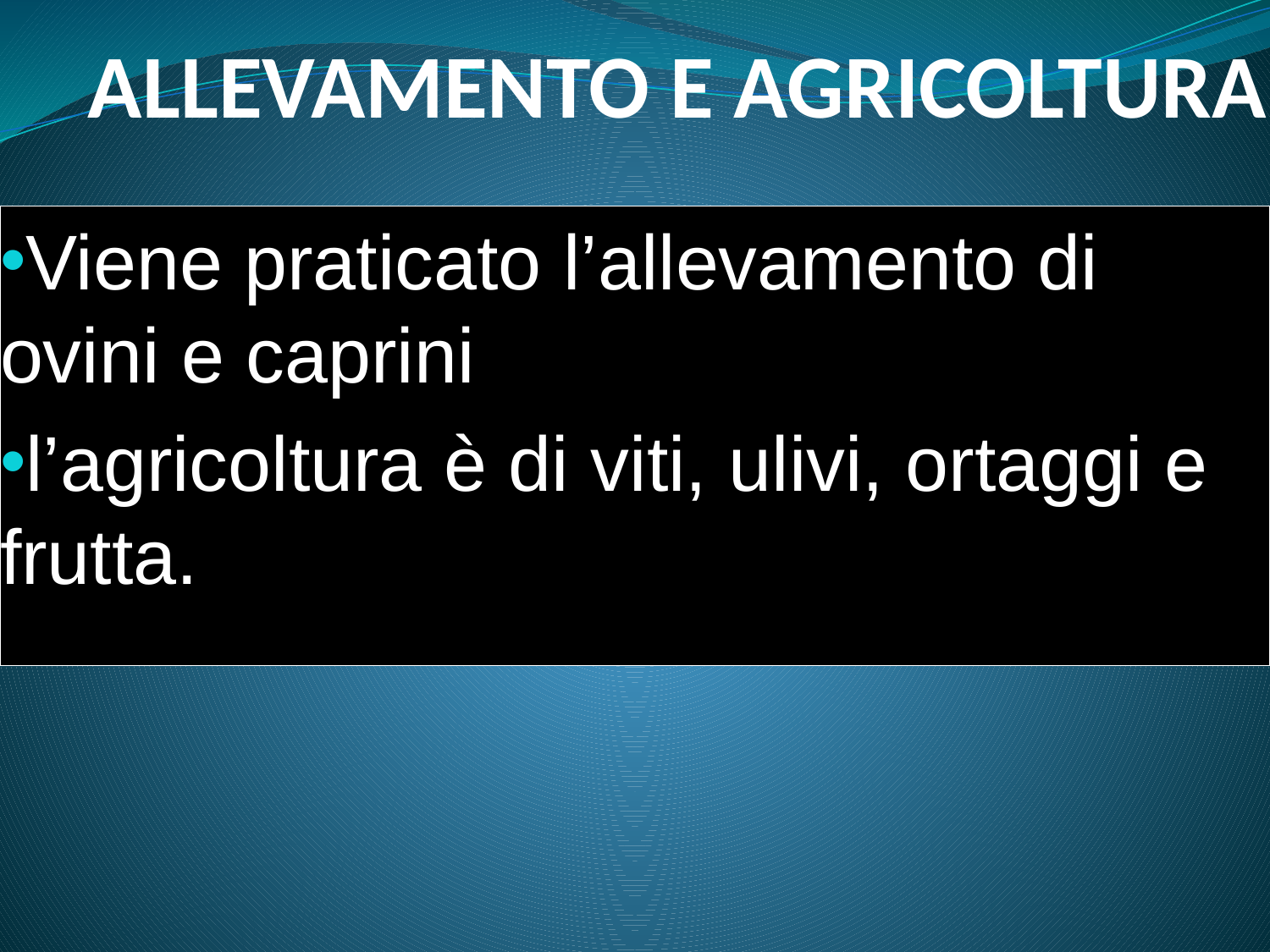

# ALLEVAMENTO E AGRICOLTURA
Viene praticato l’allevamento di ovini e caprini
l’agricoltura è di viti, ulivi, ortaggi e frutta.